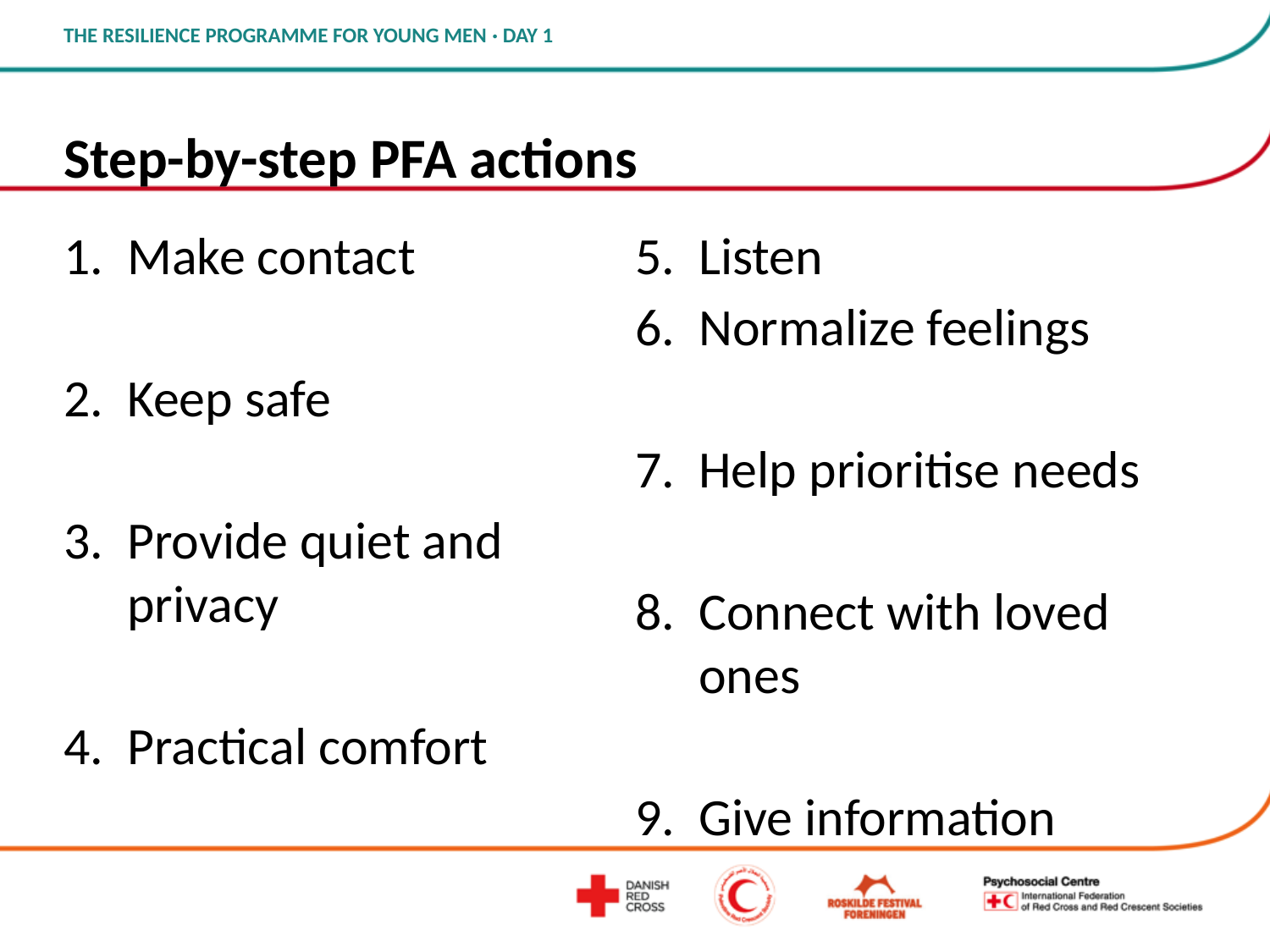

# Step-by-step PFA actions
Make contact

Keep safe

Provide quiet and privacy

Practical comfort

Listen
Normalize feelings

Help prioritise needs

Connect with loved ones

Give information